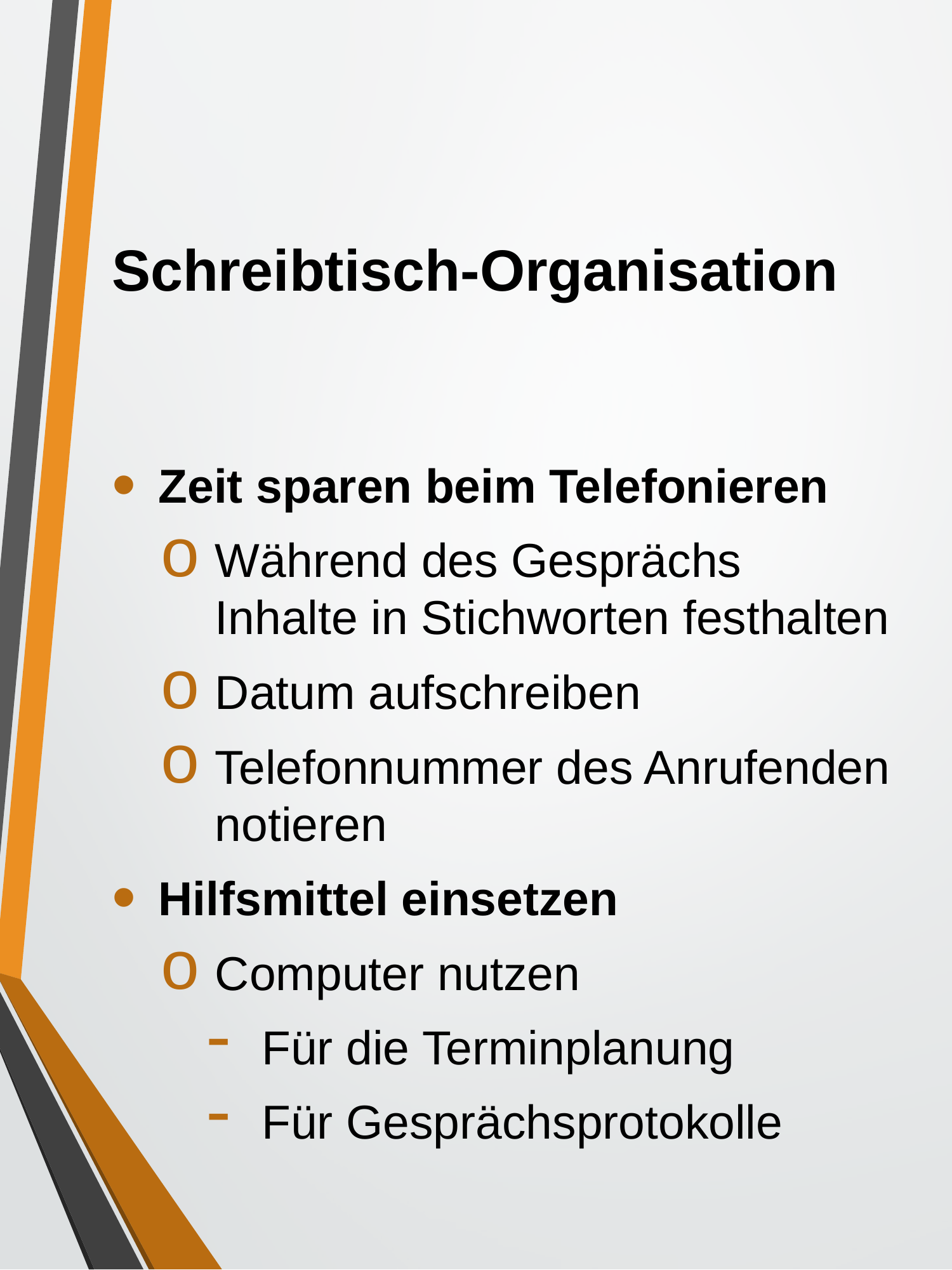

# Schreibtisch-Organisation
Zeit sparen beim Telefonieren
Während des Gesprächs Inhalte in Stichworten festhalten
Datum aufschreiben
Telefonnummer des Anrufenden notieren
Hilfsmittel einsetzen
Computer nutzen
Für die Terminplanung
Für Gesprächsprotokolle